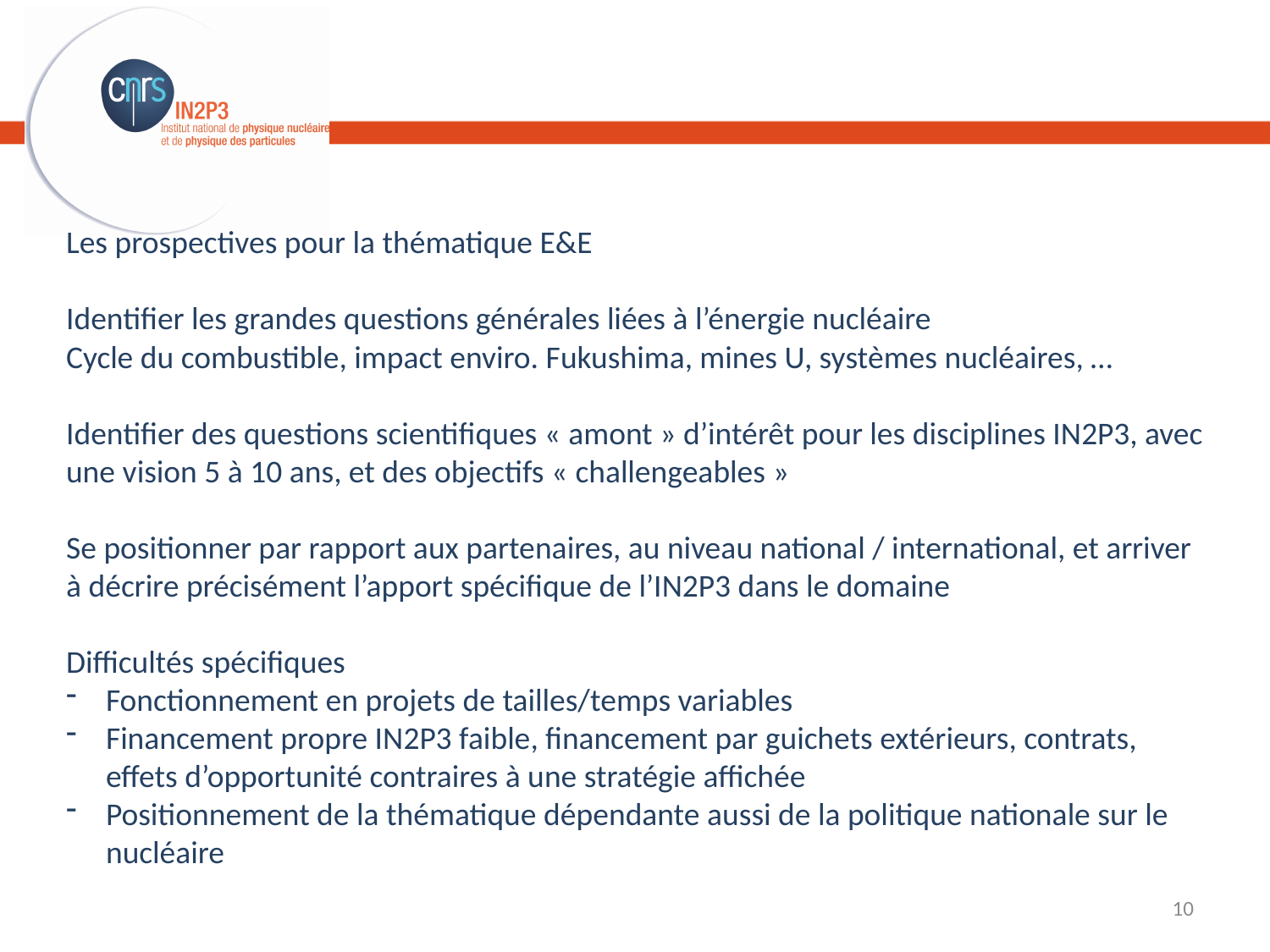

Les prospectives pour la thématique E&E

Identifier les grandes questions générales liées à l’énergie nucléaire
Cycle du combustible, impact enviro. Fukushima, mines U, systèmes nucléaires, …

Identifier des questions scientifiques « amont » d’intérêt pour les disciplines IN2P3, avec une vision 5 à 10 ans, et des objectifs « challengeables »

Se positionner par rapport aux partenaires, au niveau national / international, et arriver à décrire précisément l’apport spécifique de l’IN2P3 dans le domaine

Difficultés spécifiques
Fonctionnement en projets de tailles/temps variables
Financement propre IN2P3 faible, financement par guichets extérieurs, contrats, effets d’opportunité contraires à une stratégie affichée
Positionnement de la thématique dépendante aussi de la politique nationale sur le nucléaire
10